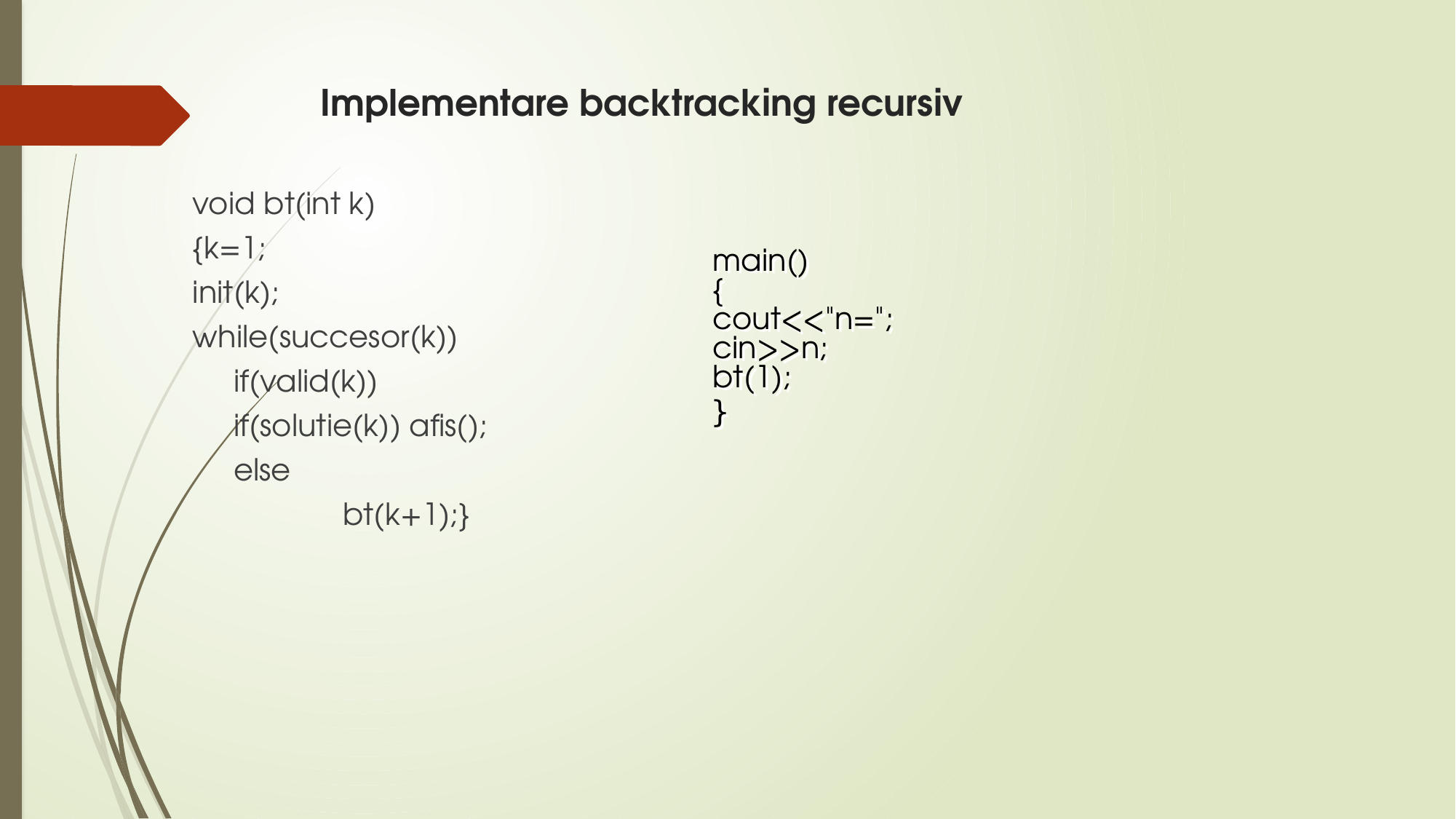

# Implementare backtracking recursiv
void bt(int k)
{k=1;
init(k);
while(succesor(k))
	if(valid(k))
	if(solutie(k)) afis();
	else
		bt(k+1);}

main()
{
cout<<"n=";
cin>>n;
bt(1);
}